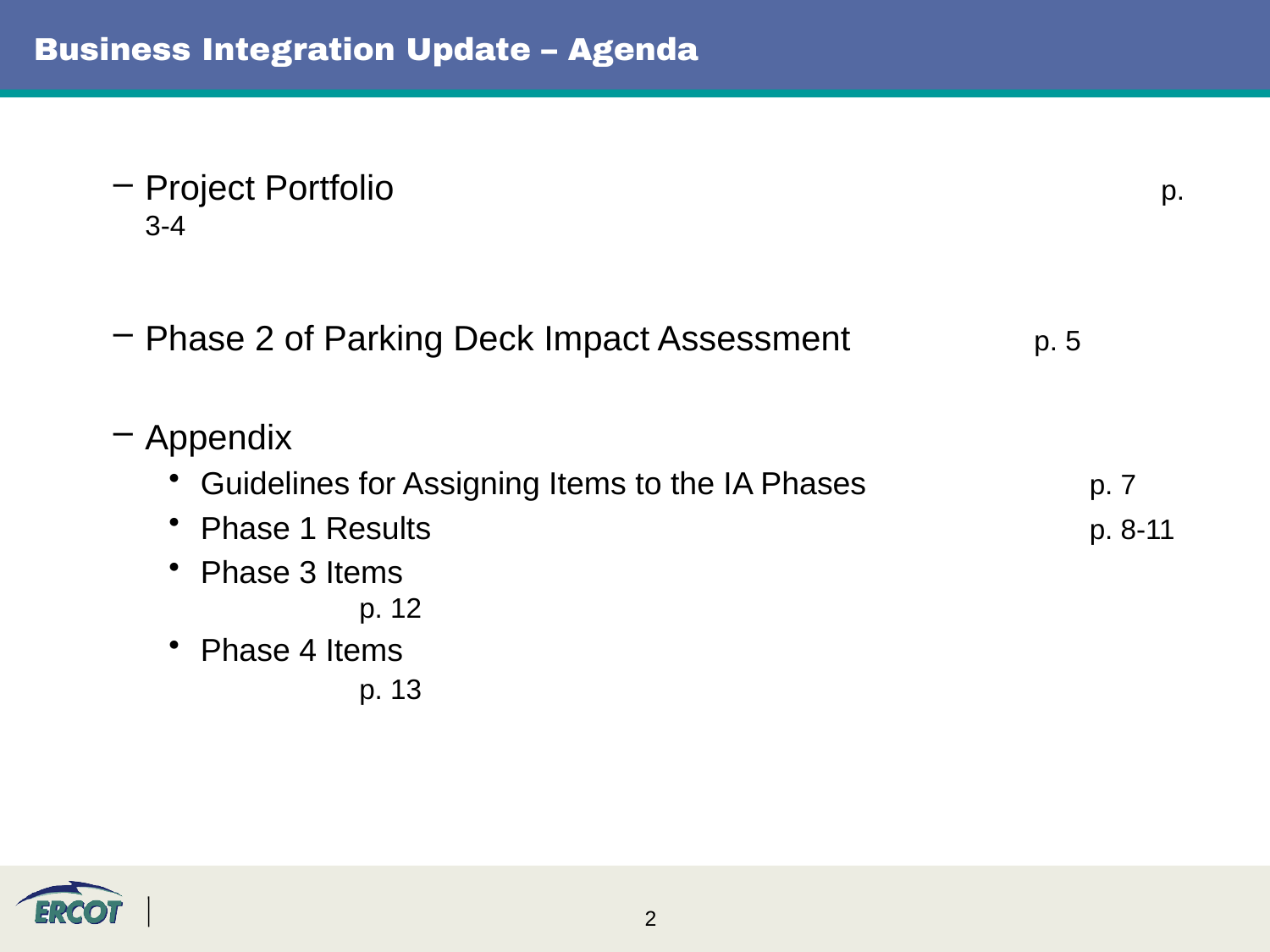

# Business Integration Update – Agenda
Project Portfolio 							p. 3-4

Phase 2 of Parking Deck Impact Assessment		p. 5

Appendix
Guidelines for Assigning Items to the IA Phases  		p. 7
Phase 1 Results						p. 8-11
Phase 3 Items							p. 12
Phase 4 Items 							p. 13